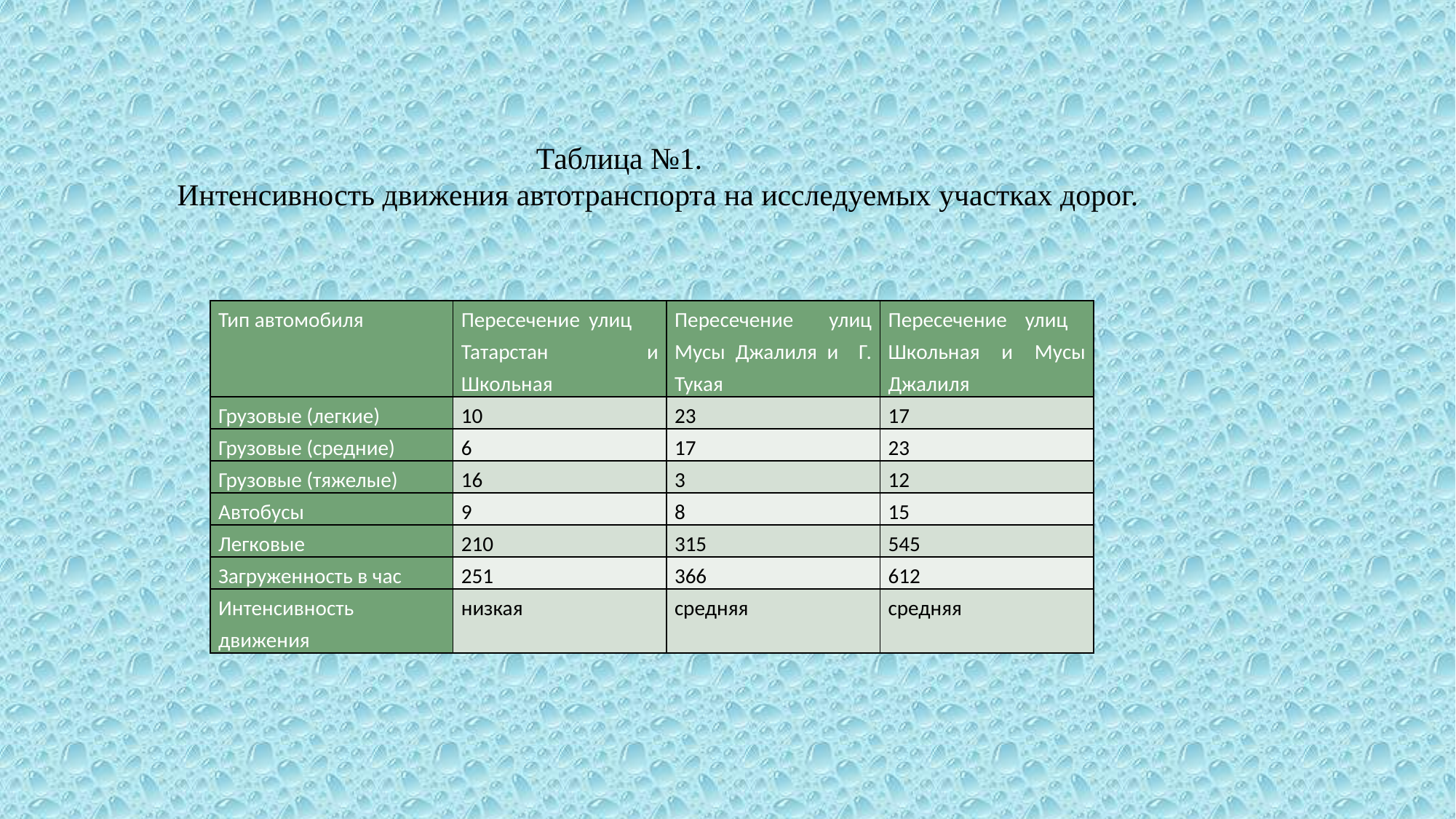

Таблица №1.
Интенсивность движения автотранспорта на исследуемых участках дорог.
| Тип автомобиля | Пересечение улиц Татарстан и Школьная | Пересечение улиц Мусы Джалиля и Г. Тукая | Пересечение улиц Школьная и Мусы Джалиля |
| --- | --- | --- | --- |
| Грузовые (легкие) | 10 | 23 | 17 |
| Грузовые (средние) | 6 | 17 | 23 |
| Грузовые (тяжелые) | 16 | 3 | 12 |
| Автобусы | 9 | 8 | 15 |
| Легковые | 210 | 315 | 545 |
| Загруженность в час | 251 | 366 | 612 |
| Интенсивность движения | низкая | средняя | средняя |